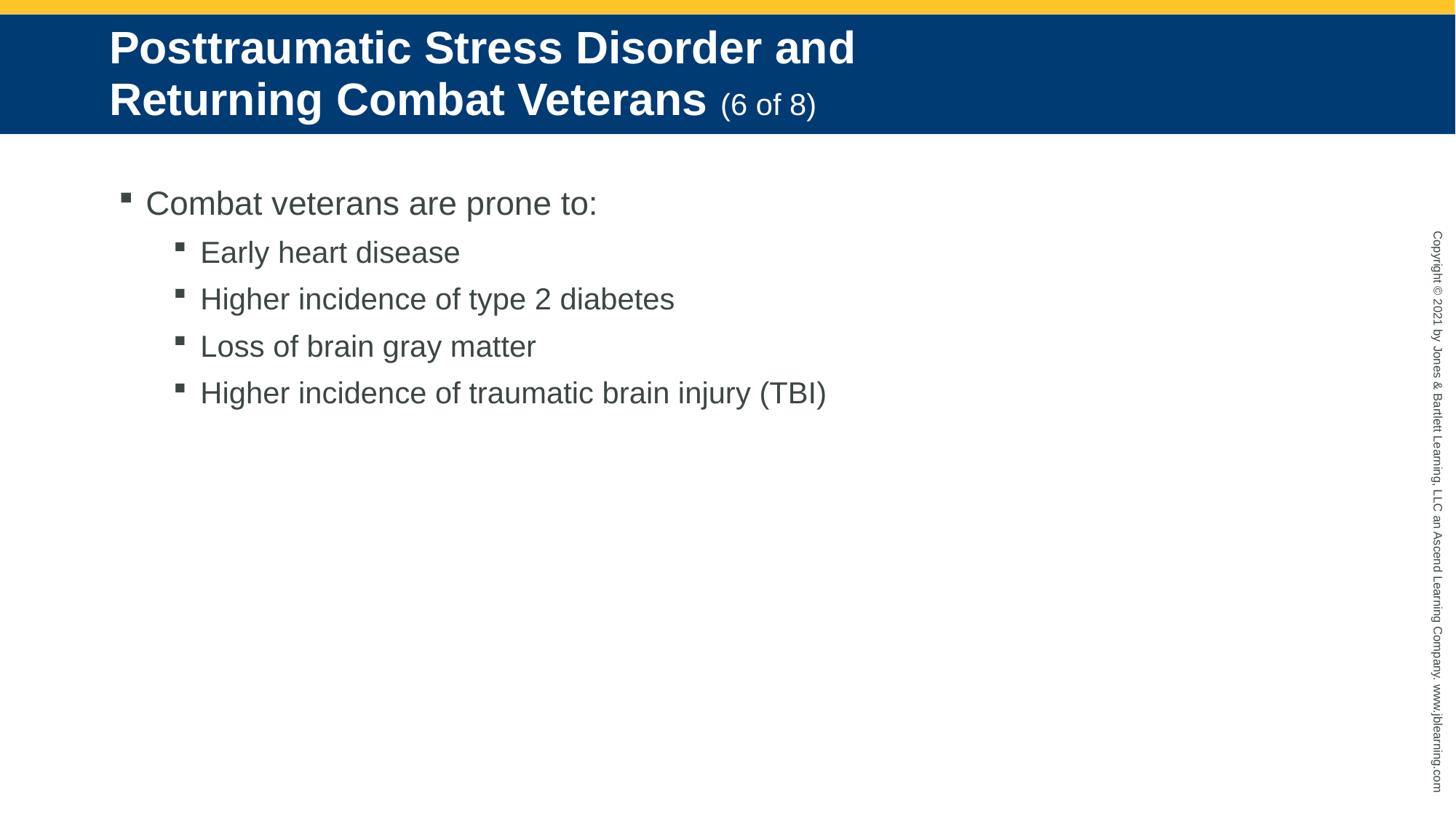

# Posttraumatic Stress Disorder and Returning Combat Veterans (6 of 8)
Combat veterans are prone to:
Early heart disease
Higher incidence of type 2 diabetes
Loss of brain gray matter
Higher incidence of traumatic brain injury (TBI)